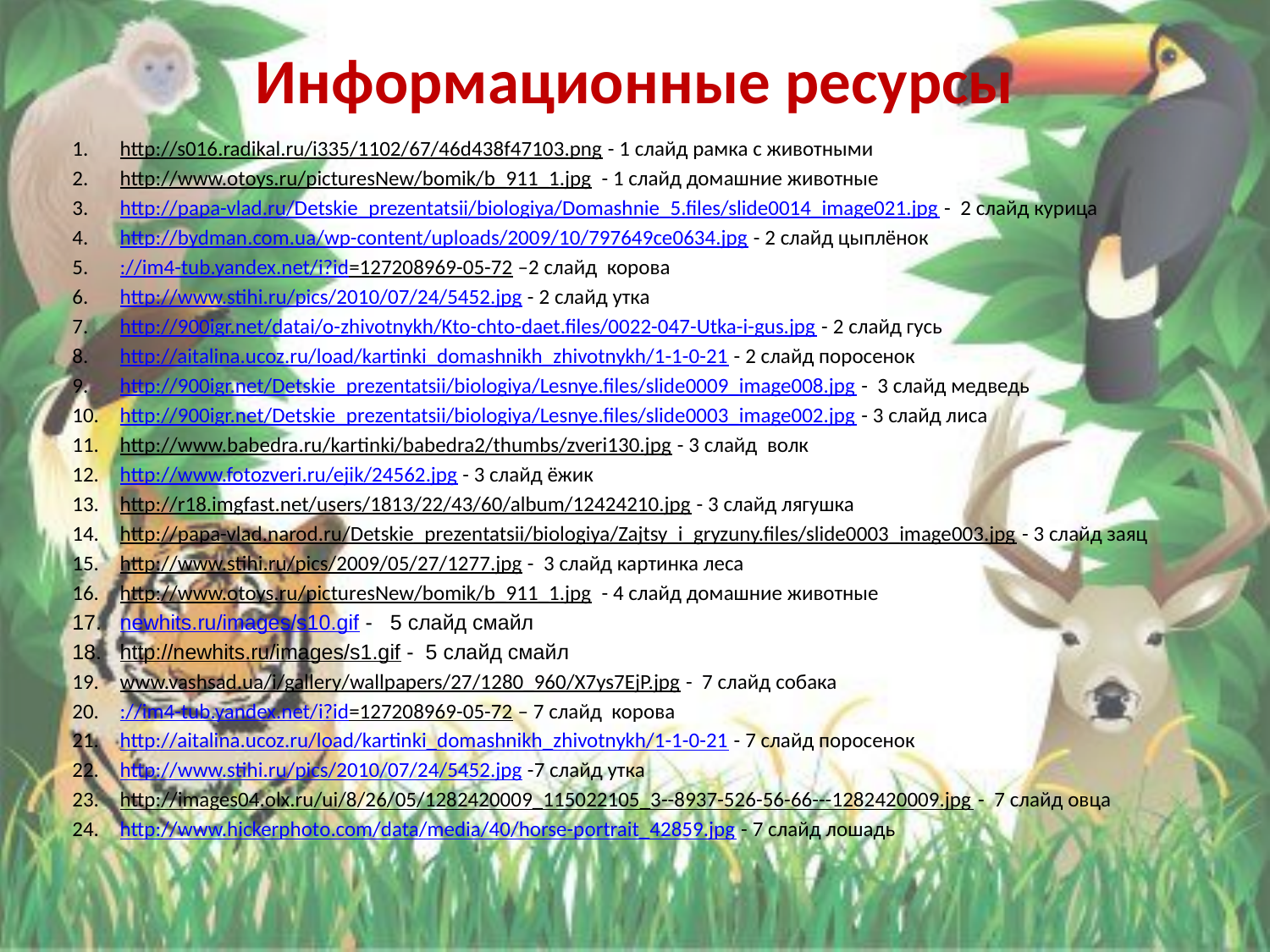

# Информационные ресурсы
http://s016.radikal.ru/i335/1102/67/46d438f47103.png - 1 слайд рамка с животными
http://www.otoys.ru/picturesNew/bomik/b_911_1.jpg  - 1 слайд домашние животные
http://papa-vlad.ru/Detskie_prezentatsii/biologiya/Domashnie_5.files/slide0014_image021.jpg -  2 слайд курица
http://bydman.com.ua/wp-content/uploads/2009/10/797649ce0634.jpg - 2 слайд цыплёнок
://im4-tub.yandex.net/i?id=127208969-05-72 –2 слайд  корова
http://www.stihi.ru/pics/2010/07/24/5452.jpg - 2 слайд утка
http://900igr.net/datai/o-zhivotnykh/Kto-chto-daet.files/0022-047-Utka-i-gus.jpg - 2 слайд гусь
http://aitalina.ucoz.ru/load/kartinki_domashnikh_zhivotnykh/1-1-0-21 - 2 слайд поросенок
http://900igr.net/Detskie_prezentatsii/biologiya/Lesnye.files/slide0009_image008.jpg -  3 слайд медведь
http://900igr.net/Detskie_prezentatsii/biologiya/Lesnye.files/slide0003_image002.jpg - 3 слайд лиса
http://www.babedra.ru/kartinki/babedra2/thumbs/zveri130.jpg - 3 слайд  волк
http://www.fotozveri.ru/ejik/24562.jpg - 3 слайд ёжик
http://r18.imgfast.net/users/1813/22/43/60/album/12424210.jpg - 3 слайд лягушка
http://papa-vlad.narod.ru/Detskie_prezentatsii/biologiya/Zajtsy_i_gryzuny.files/slide0003_image003.jpg - 3 слайд заяц
http://www.stihi.ru/pics/2009/05/27/1277.jpg -  3 слайд картинка леса
http://www.otoys.ru/picturesNew/bomik/b_911_1.jpg  - 4 слайд домашние животные
newhits.ru/images/s10.gif -   5 слайд смайл
http://newhits.ru/images/s1.gif -  5 слайд смайл
www.vashsad.ua/i/gallery/wallpapers/27/1280_960/X7ys7EjP.jpg -  7 слайд cобака
://im4-tub.yandex.net/i?id=127208969-05-72 – 7 слайд  корова
http://aitalina.ucoz.ru/load/kartinki_domashnikh_zhivotnykh/1-1-0-21 - 7 слайд поросенок
http://www.stihi.ru/pics/2010/07/24/5452.jpg -7 слайд утка
http://images04.olx.ru/ui/8/26/05/1282420009_115022105_3--8937-526-56-66---1282420009.jpg -  7 слайд овца
http://www.hickerphoto.com/data/media/40/horse-portrait_42859.jpg - 7 слайд лошадь